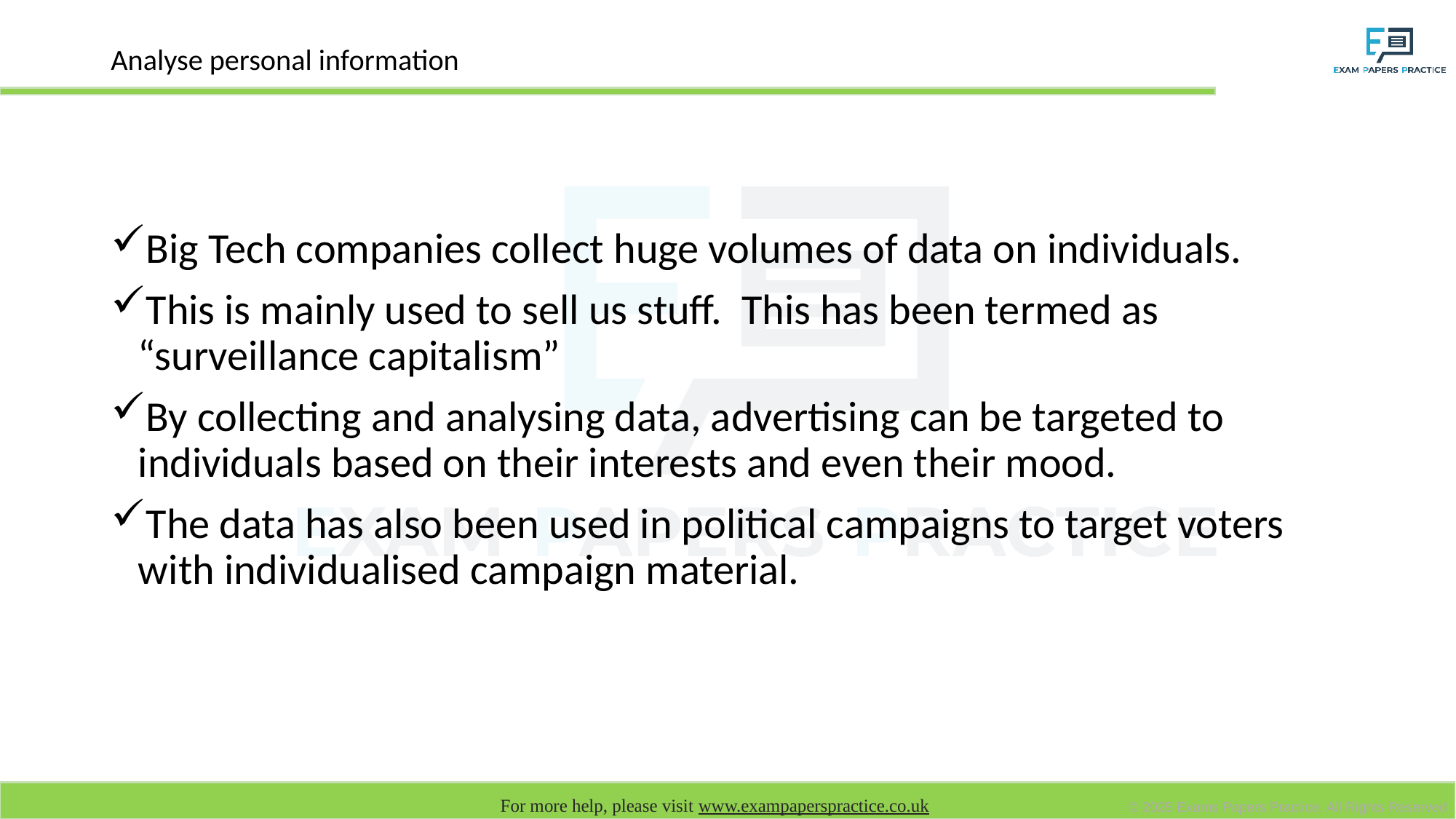

# Analyse personal information
Big Tech companies collect huge volumes of data on individuals.
This is mainly used to sell us stuff.  This has been termed as “surveillance capitalism”
By collecting and analysing data, advertising can be targeted to individuals based on their interests and even their mood.
The data has also been used in political campaigns to target voters with individualised campaign material.